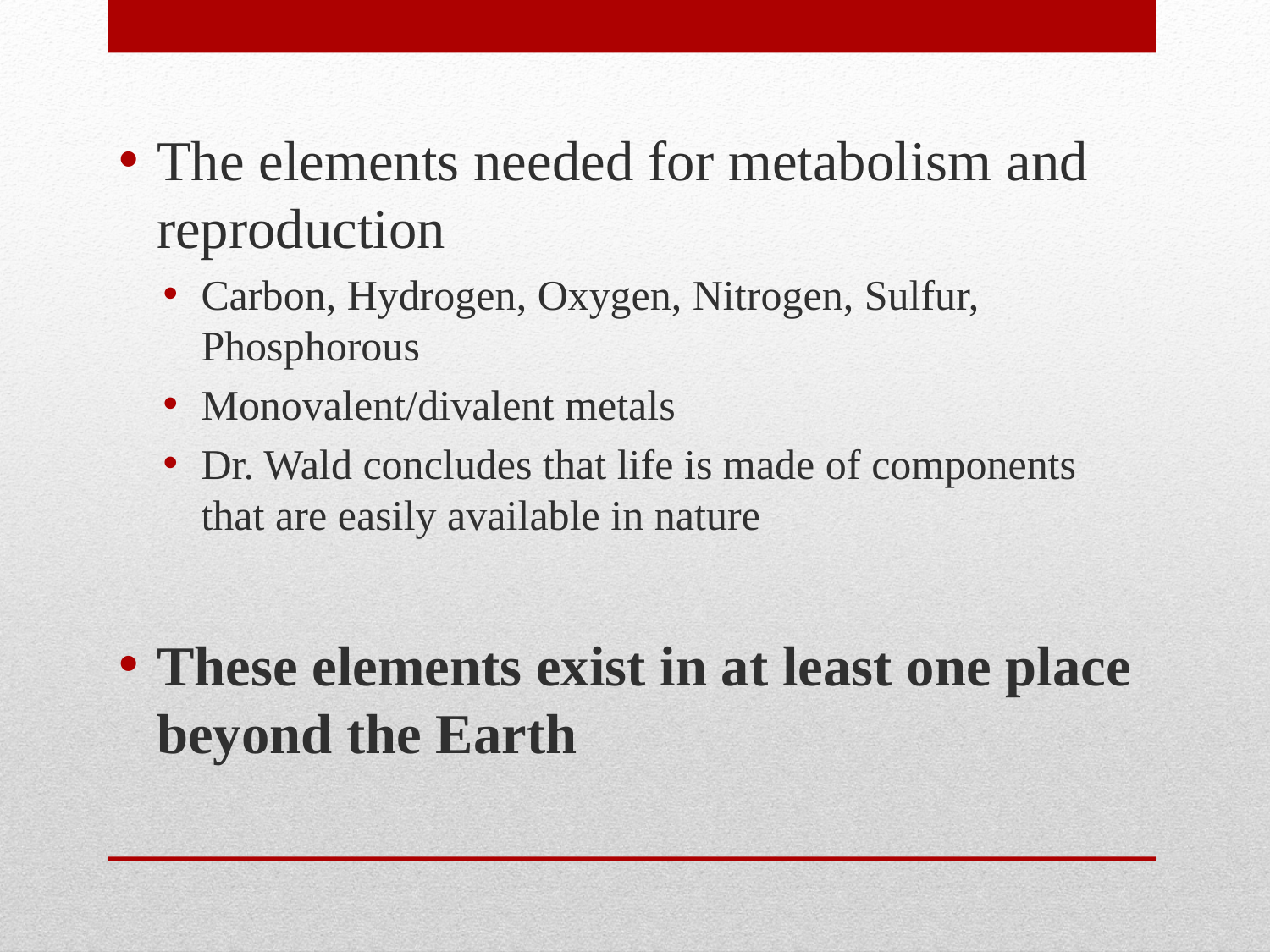

The elements needed for metabolism and reproduction
Carbon, Hydrogen, Oxygen, Nitrogen, Sulfur, Phosphorous
Monovalent/divalent metals
Dr. Wald concludes that life is made of components that are easily available in nature

These elements exist in at least one place beyond the Earth